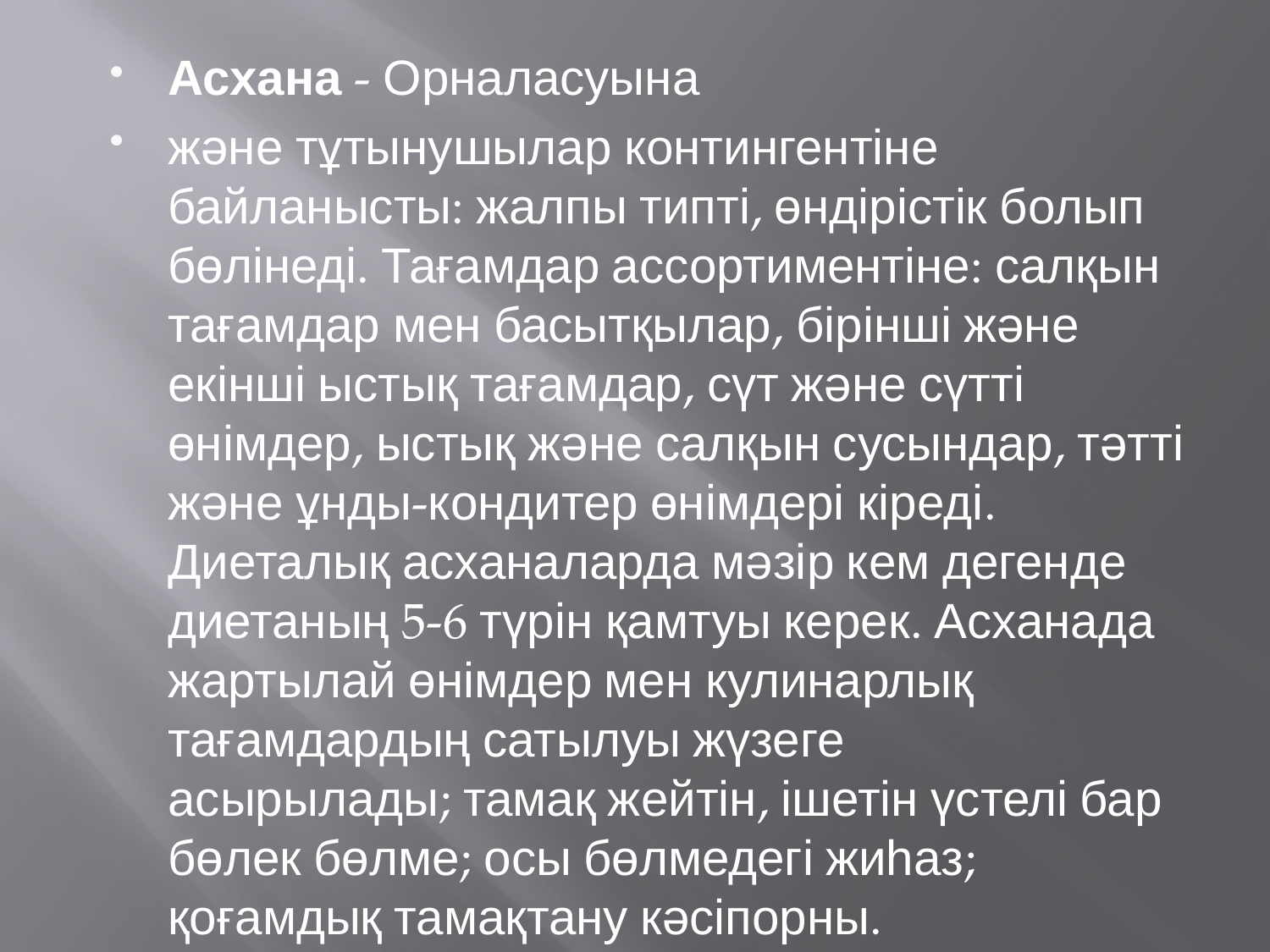

Асхана - Орналасуына
және тұтынушылар контингентіне байланысты: жалпы типті, өндірістік болып бөлінеді. Тағамдар ассортиментіне: салқын тағамдар мен басытқылар, бірінші және екінші ыстық тағамдар, сүт және сүтті өнімдер, ыстық және салқын сусындар, тәтті және ұнды-кондитер өнімдері кіреді. Диеталық асханаларда мәзір кем дегенде диетаның 5-6 түрін қамтуы керек. Асханада жартылай өнімдер мен кулинарлық тағамдардың сатылуы жүзеге асырылады; тамақ жейтін, ішетін үстелі бар бөлек бөлме; осы бөлмедегі жиһаз; қоғамдық тамақтану кәсіпорны.